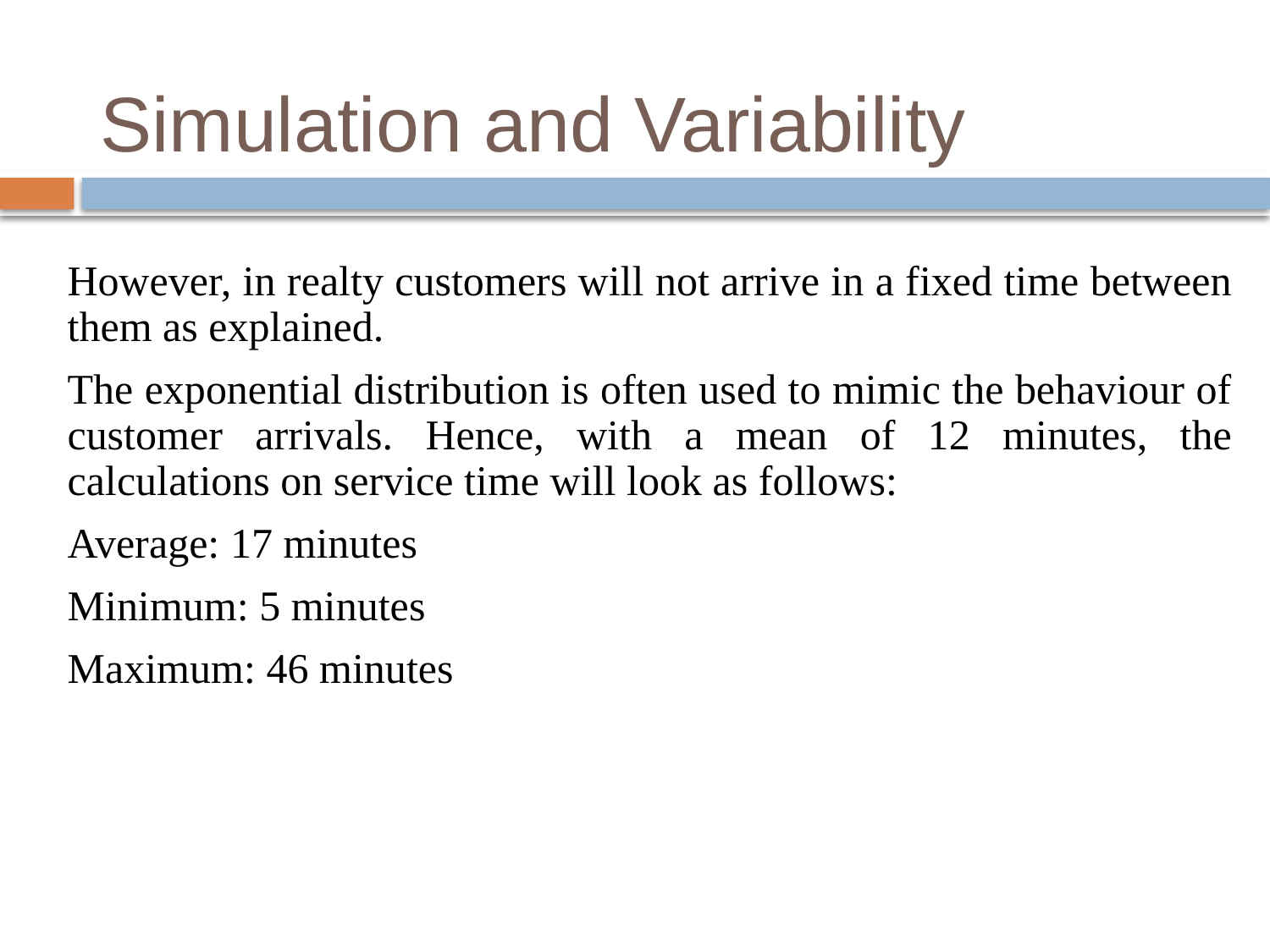

# Simulation and Variability
However, in realty customers will not arrive in a fixed time between them as explained.
The exponential distribution is often used to mimic the behaviour of customer arrivals. Hence, with a mean of 12 minutes, the calculations on service time will look as follows:
Average: 17 minutes
Minimum: 5 minutes
Maximum: 46 minutes